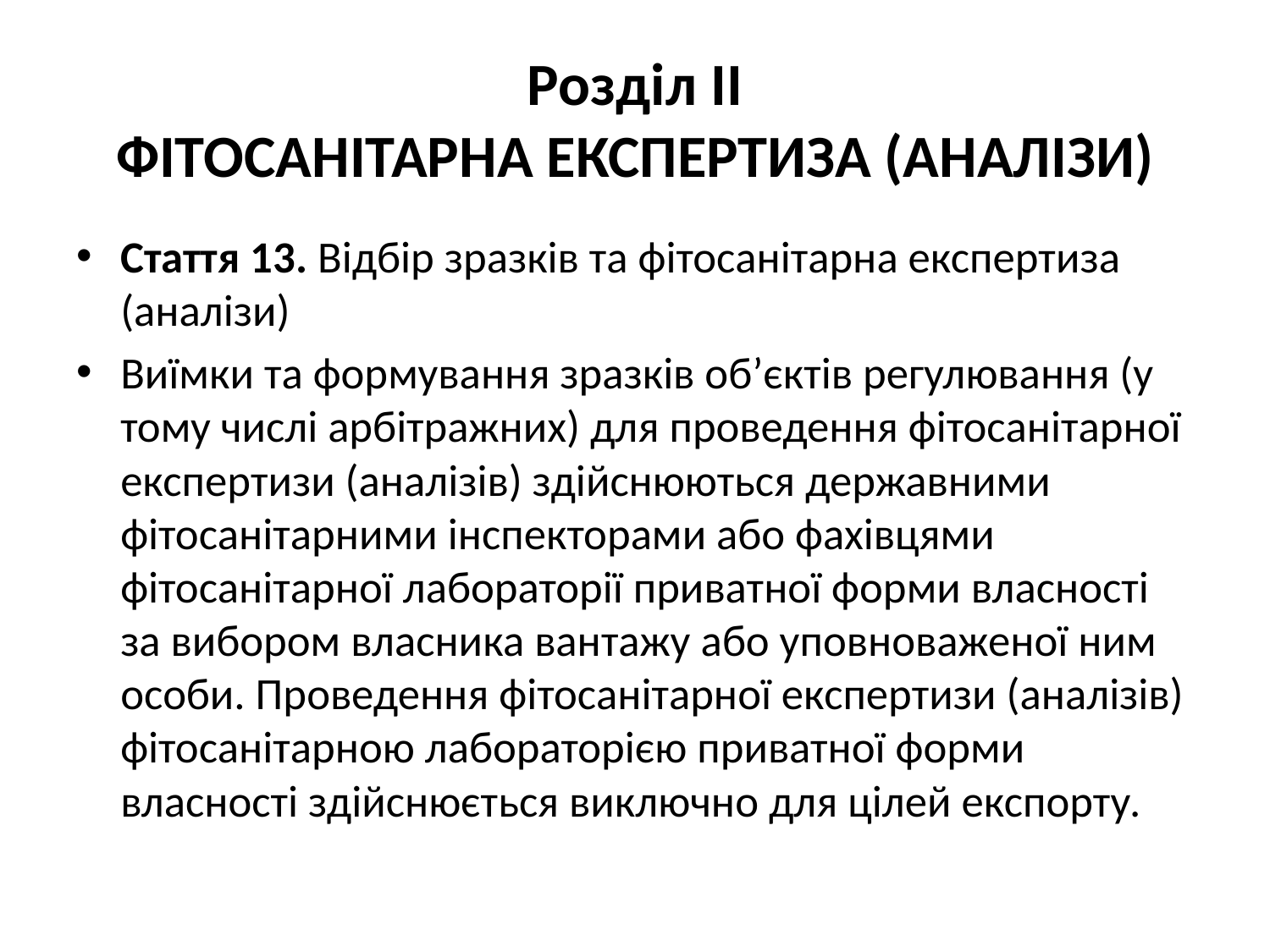

# Розділ II ФІТОСАНІТАРНА ЕКСПЕРТИЗА (АНАЛІЗИ)
Стаття 13. Відбір зразків та фітосанітарна експертиза (аналізи)
Виїмки та формування зразків об’єктів регулювання (у тому числі арбітражних) для проведення фітосанітарної експертизи (аналізів) здійснюються державними фітосанітарними інспекторами або фахівцями фітосанітарної лабораторії приватної форми власності за вибором власника вантажу або уповноваженої ним особи. Проведення фітосанітарної експертизи (аналізів) фітосанітарною лабораторією приватної форми власності здійснюється виключно для цілей експорту.